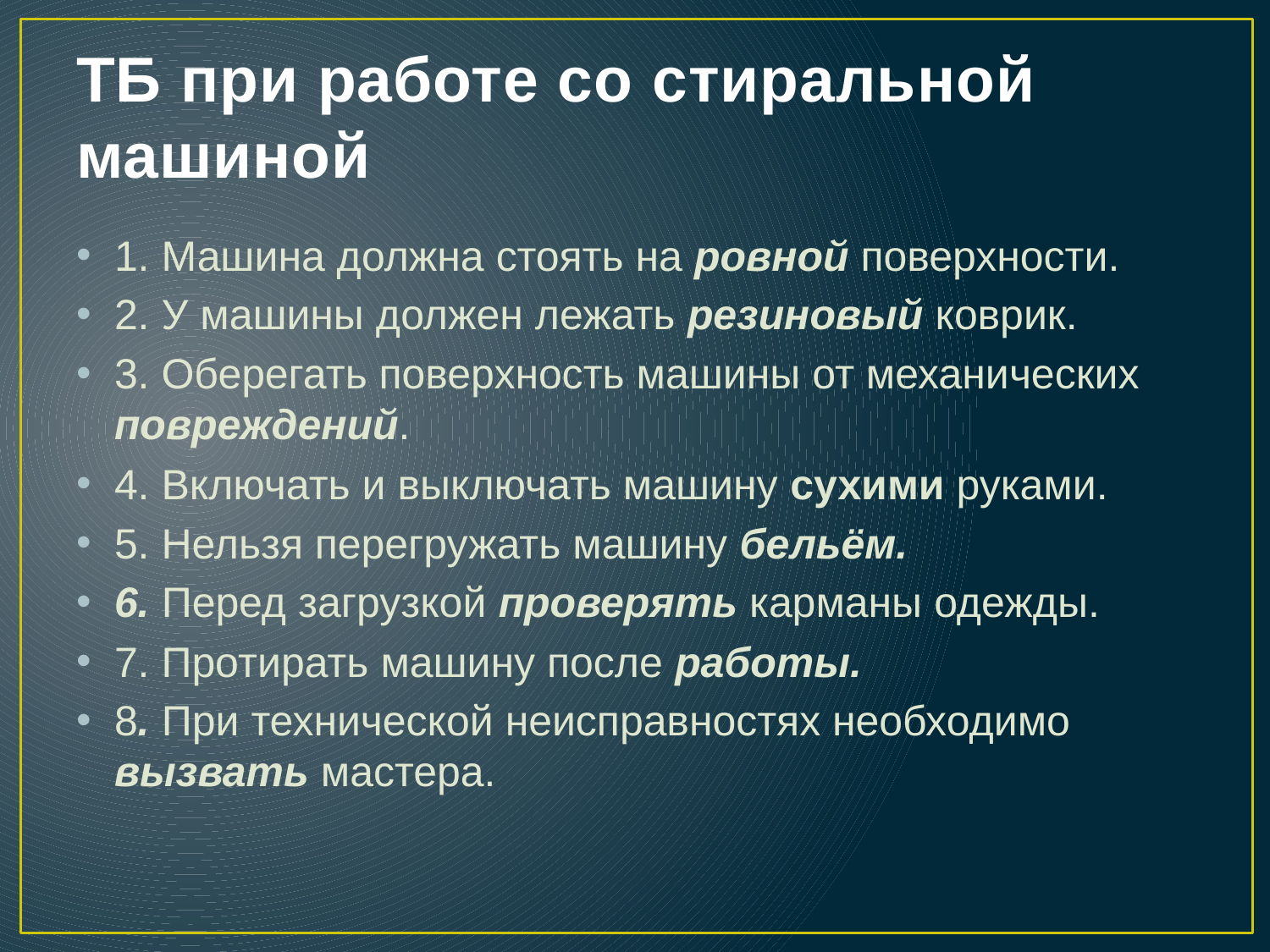

# ТБ при работе со стиральной машиной
1. Машина должна стоять на ровной поверхности.
2. У машины должен лежать резиновый коврик.
3. Оберегать поверхность машины от механических повреждений.
4. Включать и выключать машину сухими руками.
5. Нельзя перегружать машину бельём.
6. Перед загрузкой проверять карманы одежды.
7. Протирать машину после работы.
8. При технической неисправностях необходимо вызвать мастера.